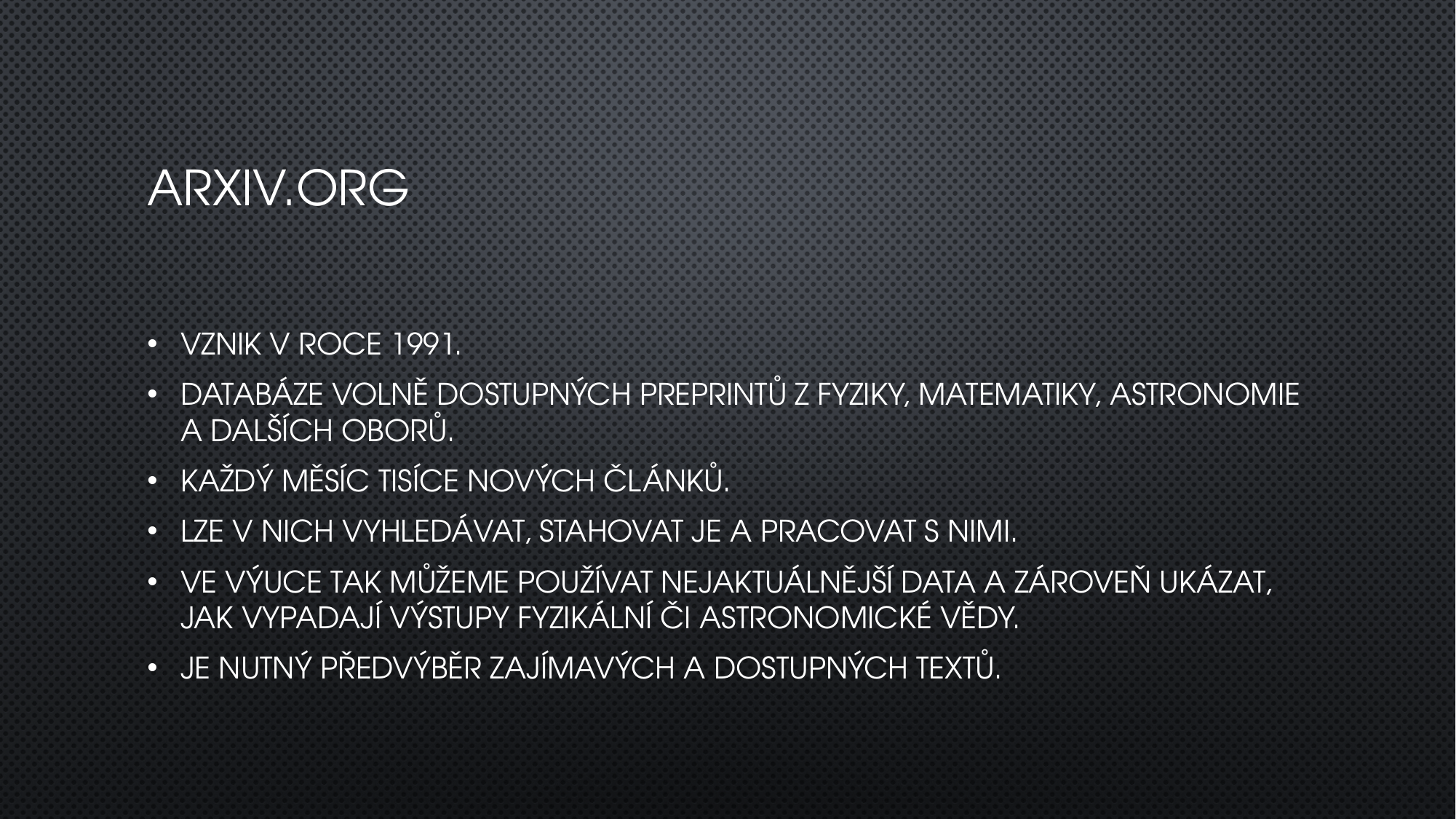

# arXiv.org
Vznik v roce 1991.
Databáze volně dostupných preprintů z fyziky, matematiky, astronomie a dalších oborů.
Každý měsíc tisíce nových článků.
Lze v nich vyhledávat, stahovat je a pracovat s nimi.
Ve výuce tak můžeme používat nejaktuálnější data a zároveň ukázat, jak vypadají výstupy fyzikální či astronomické vědy.
Je nutný předvýběr zajímavých a dostupných textů.